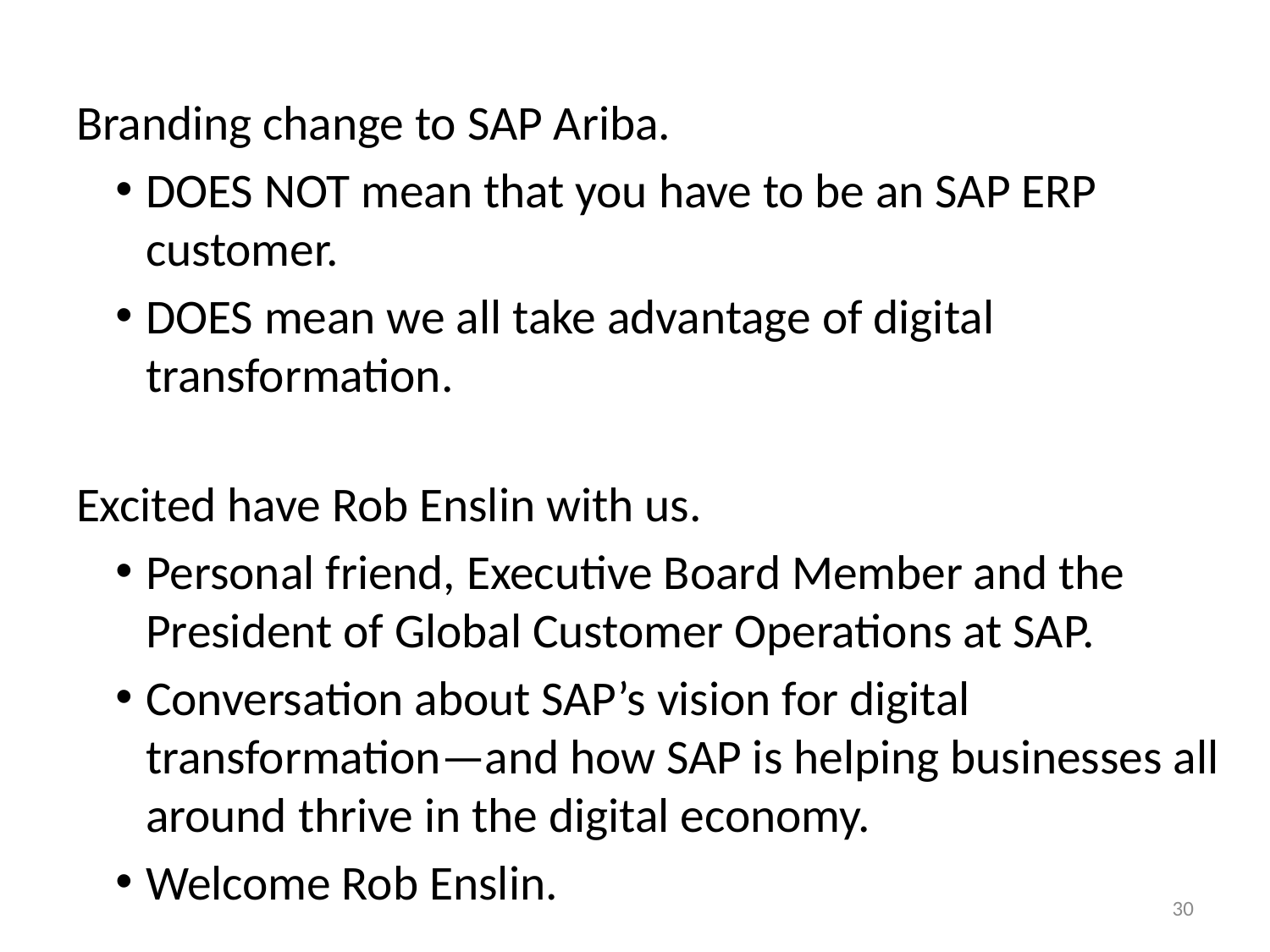

Branding change to SAP Ariba.
DOES NOT mean that you have to be an SAP ERP customer.
DOES mean we all take advantage of digital transformation.

Excited have Rob Enslin with us.
Personal friend, Executive Board Member and the President of Global Customer Operations at SAP.
Conversation about SAP’s vision for digital transformation—and how SAP is helping businesses all around thrive in the digital economy.
Welcome Rob Enslin.

30